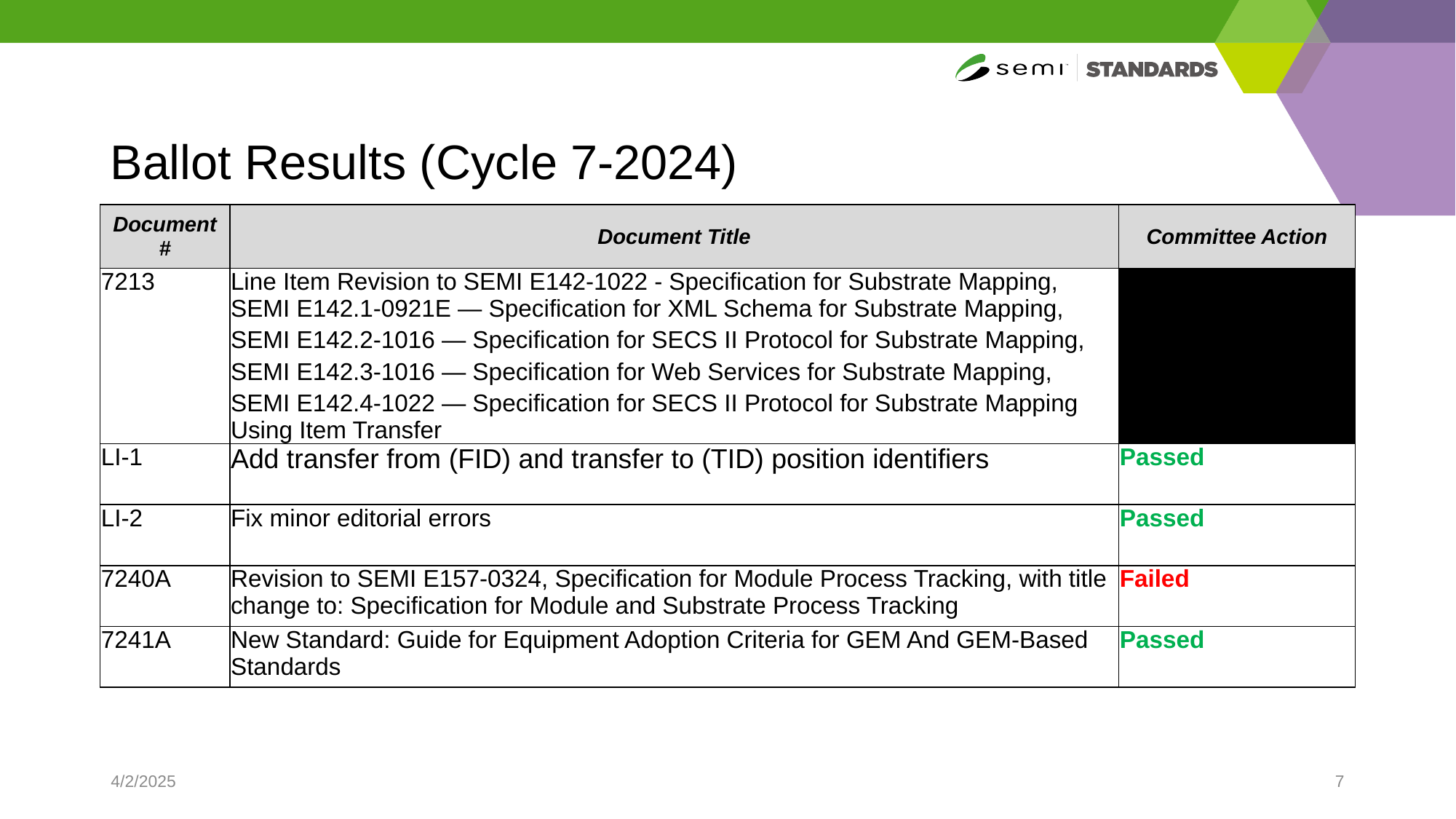

# Ballot Results (Cycle 7-2024)
| Document # | Document Title | Committee Action |
| --- | --- | --- |
| 7213 | Line Item Revision to SEMI E142-1022 - Specification for Substrate Mapping, SEMI E142.1-0921E — Specification for XML Schema for Substrate Mapping, SEMI E142.2-1016 — Specification for SECS II Protocol for Substrate Mapping, SEMI E142.3-1016 — Specification for Web Services for Substrate Mapping, SEMI E142.4-1022 — Specification for SECS II Protocol for Substrate Mapping Using Item Transfer |  |
| LI-1 | Add transfer from (FID) and transfer to (TID) position identifiers | Passed |
| LI-2 | Fix minor editorial errors | Passed |
| 7240A | Revision to SEMI E157-0324, Specification for Module Process Tracking, with title change to: Specification for Module and Substrate Process Tracking | Failed |
| 7241A | New Standard: Guide for Equipment Adoption Criteria for GEM And GEM-Based Standards | Passed |
4/2/2025
7